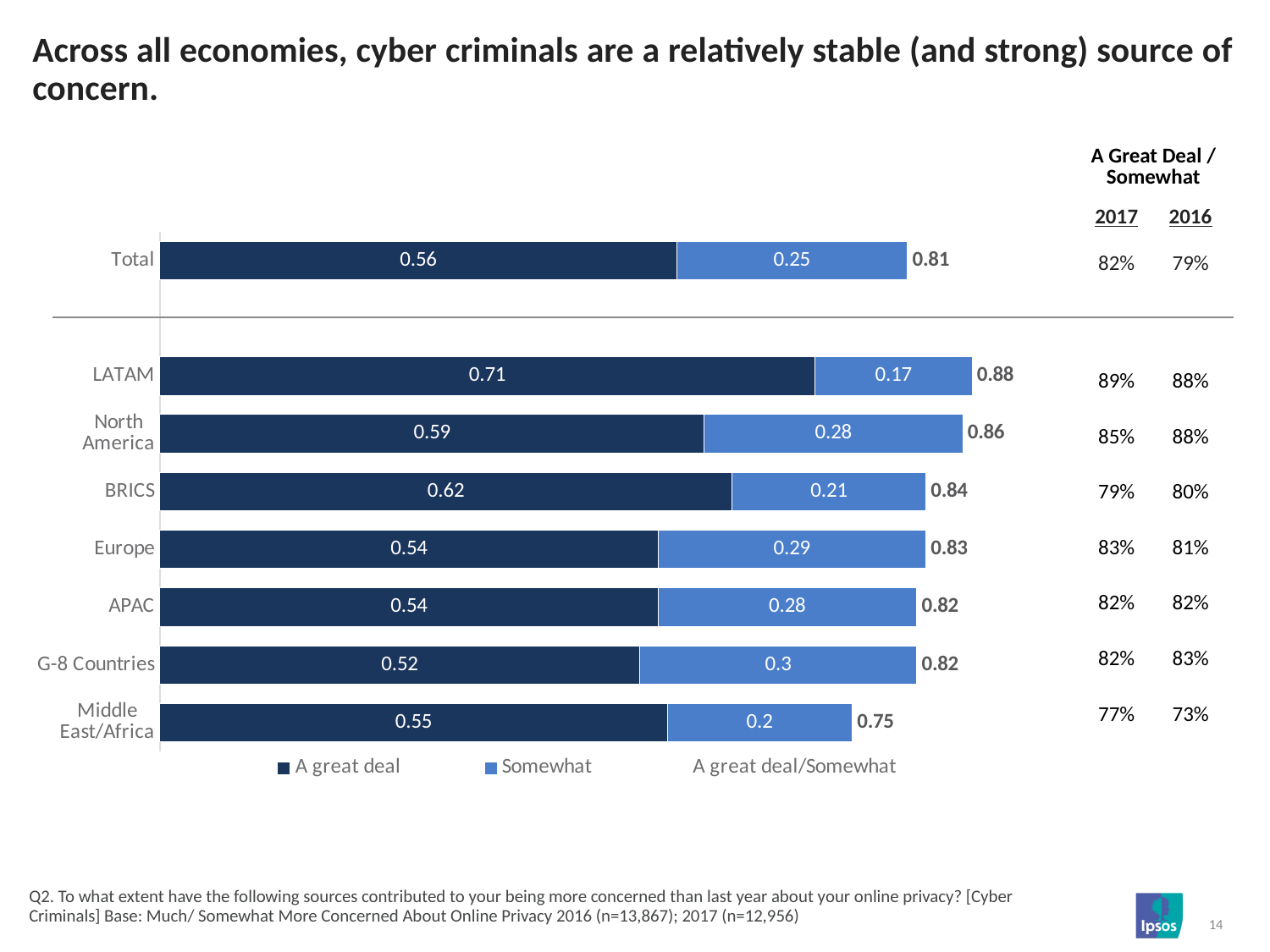

# Across all economies, cyber criminals are a relatively stable (and strong) source of concern.
| A Great Deal / Somewhat |  |
| --- | --- |
| 2017 | 2016 |
| 82% | 79% |
|  |  |
| 89% | 88% |
| 85% | 88% |
| 79% | 80% |
| 83% | 81% |
| 82% | 82% |
| 82% | 83% |
| 77% | 73% |

### Chart

| Category | A great deal | Somewhat | A great deal/Somewhat |
|---|---|---|---|
| Total | 0.56 | 0.25 | 0.81 |
|  | None | None | None |
| LATAM | 0.71 | 0.17 | 0.88 |
| North America | 0.59 | 0.28 | 0.86 |
| BRICS | 0.62 | 0.21 | 0.84 |
| Europe | 0.54 | 0.29 | 0.83 |
| APAC | 0.54 | 0.28 | 0.82 |
| G-8 Countries | 0.52 | 0.3 | 0.82 |
| Middle East/Africa | 0.55 | 0.2 | 0.75 |
Q2. To what extent have the following sources contributed to your being more concerned than last year about your online privacy? [Cyber Criminals] Base: Much/ Somewhat More Concerned About Online Privacy 2016 (n=13,867); 2017 (n=12,956)